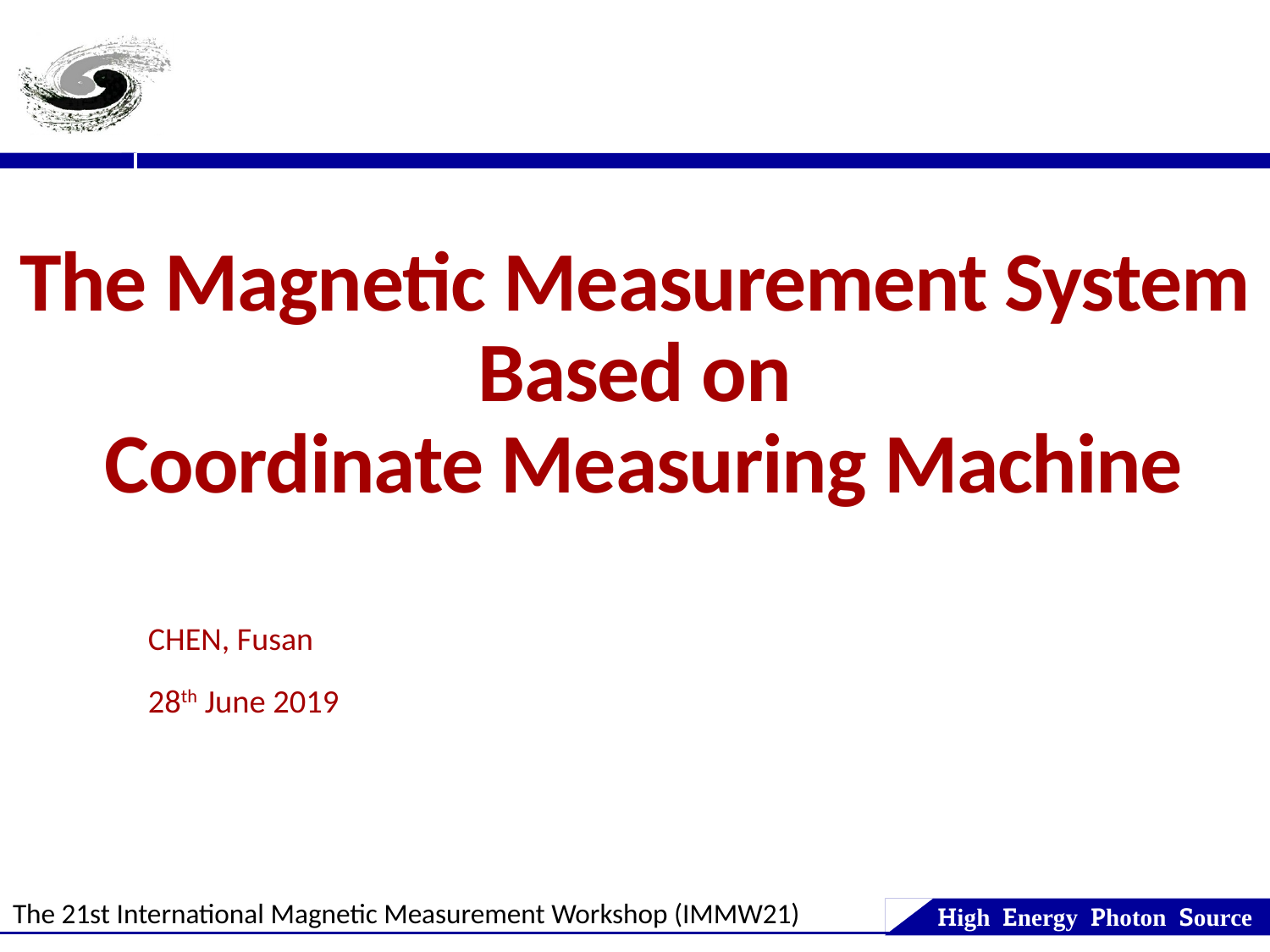

# The Magnetic Measurement System Based on Coordinate Measuring Machine
CHEN, Fusan
28th June 2019